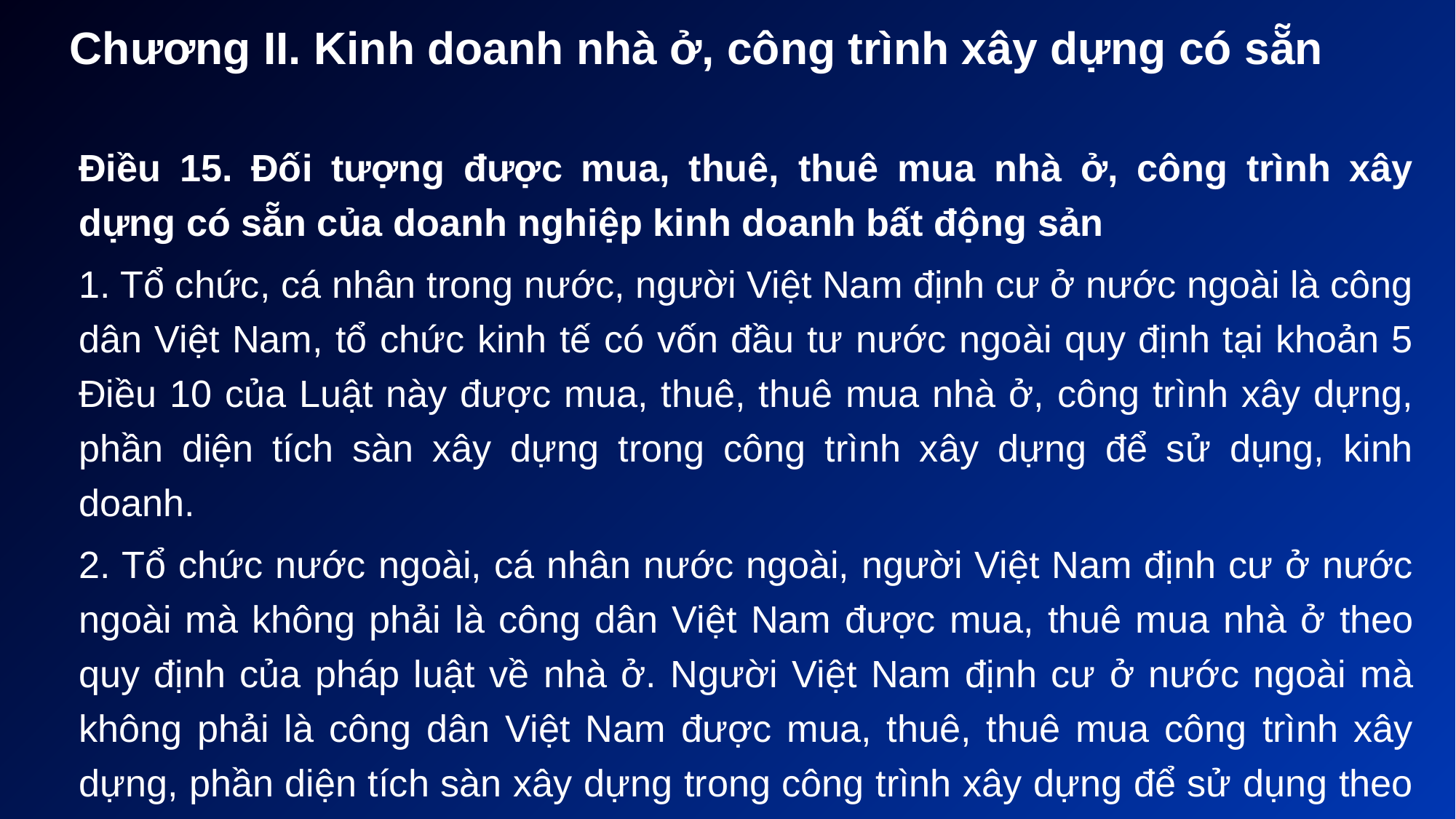

# Chương II. Kinh doanh nhà ở, công trình xây dựng có sẵn
Điều 15. Đối tượng được mua, thuê, thuê mua nhà ở, công trình xây dựng có sẵn của doanh nghiệp kinh doanh bất động sản
1. Tổ chức, cá nhân trong nước, người Việt Nam định cư ở nước ngoài là công dân Việt Nam, tổ chức kinh tế có vốn đầu tư nước ngoài quy định tại khoản 5 Điều 10 của Luật này được mua, thuê, thuê mua nhà ở, công trình xây dựng, phần diện tích sàn xây dựng trong công trình xây dựng để sử dụng, kinh doanh.
2. Tổ chức nước ngoài, cá nhân nước ngoài, người Việt Nam định cư ở nước ngoài mà không phải là công dân Việt Nam được mua, thuê mua nhà ở theo quy định của pháp luật về nhà ở. Người Việt Nam định cư ở nước ngoài mà không phải là công dân Việt Nam được mua, thuê, thuê mua công trình xây dựng, phần diện tích sàn xây dựng trong công trình xây dựng để sử dụng theo đúng công năng của công trình xây dựng.